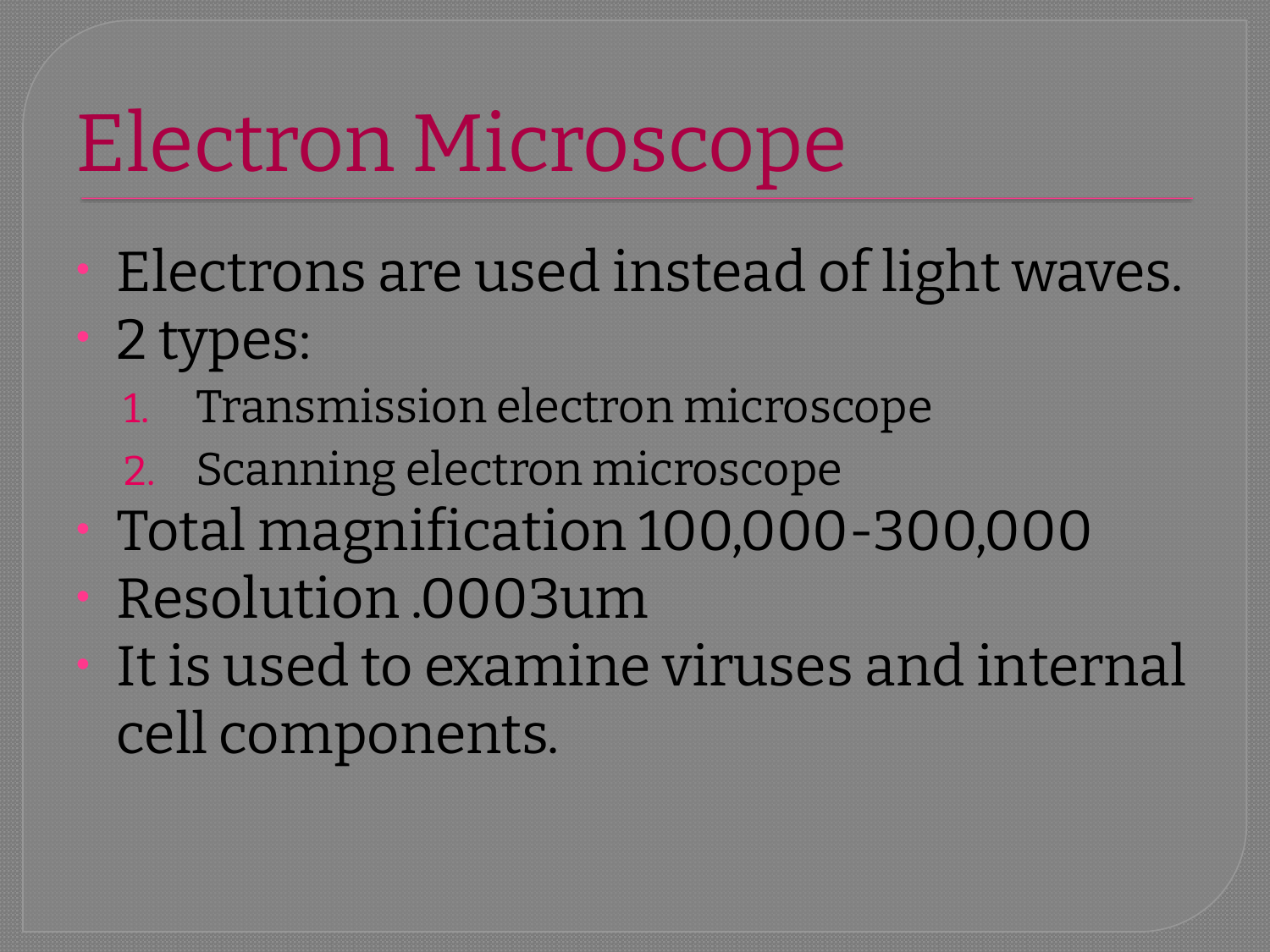

# Electron Microscope
Electrons are used instead of light waves.
2 types:
Transmission electron microscope
Scanning electron microscope
Total magnification 100,000-300,000
Resolution .0003um
It is used to examine viruses and internal cell components.